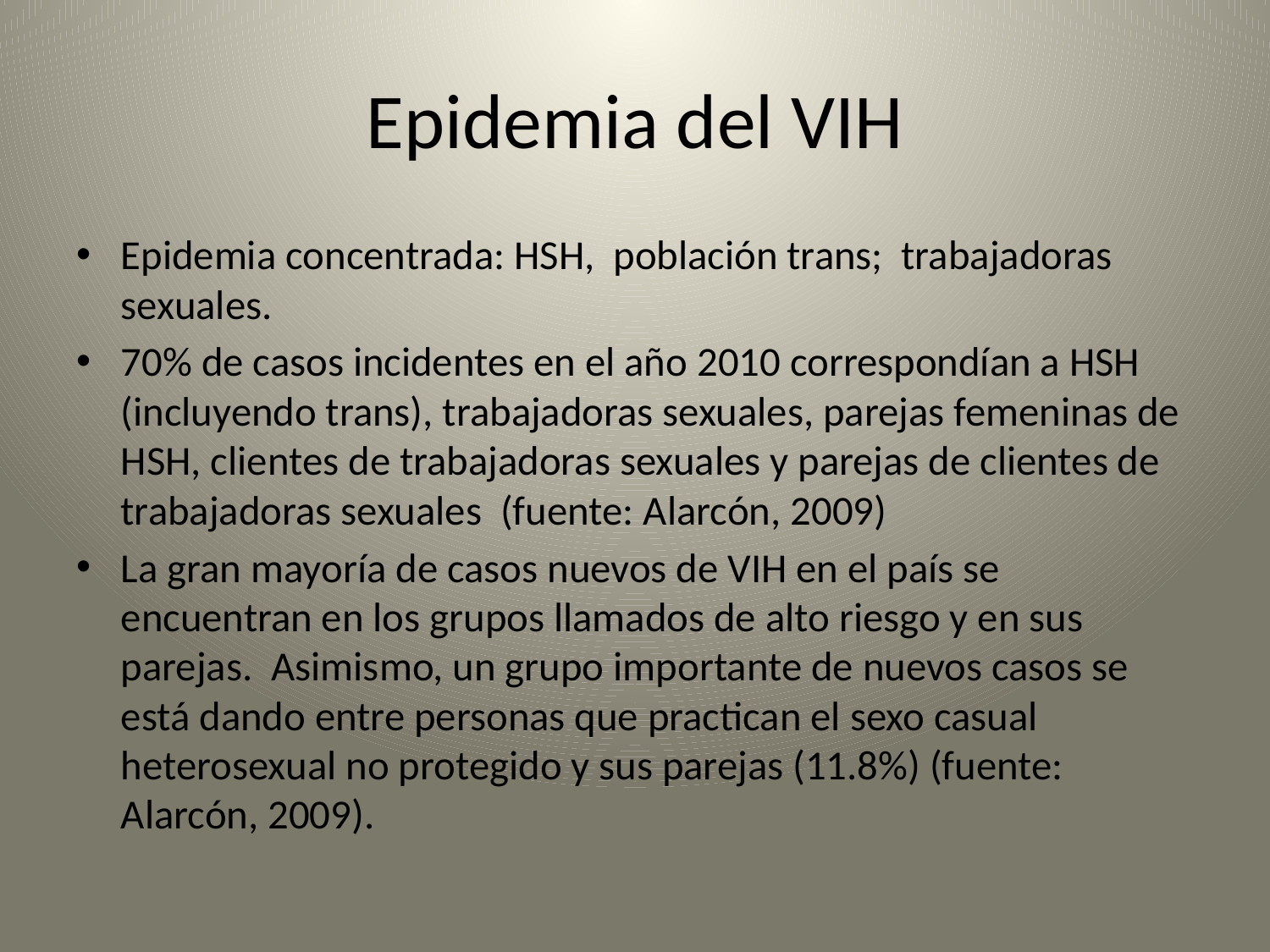

# Epidemia del VIH
Epidemia concentrada: HSH,  población trans;  trabajadoras sexuales.
70% de casos incidentes en el año 2010 correspondían a HSH (incluyendo trans), trabajadoras sexuales, parejas femeninas de HSH, clientes de trabajadoras sexuales y parejas de clientes de trabajadoras sexuales  (fuente: Alarcón, 2009)
La gran mayoría de casos nuevos de VIH en el país se encuentran en los grupos llamados de alto riesgo y en sus parejas.  Asimismo, un grupo importante de nuevos casos se está dando entre personas que practican el sexo casual heterosexual no protegido y sus parejas (11.8%) (fuente:  Alarcón, 2009).